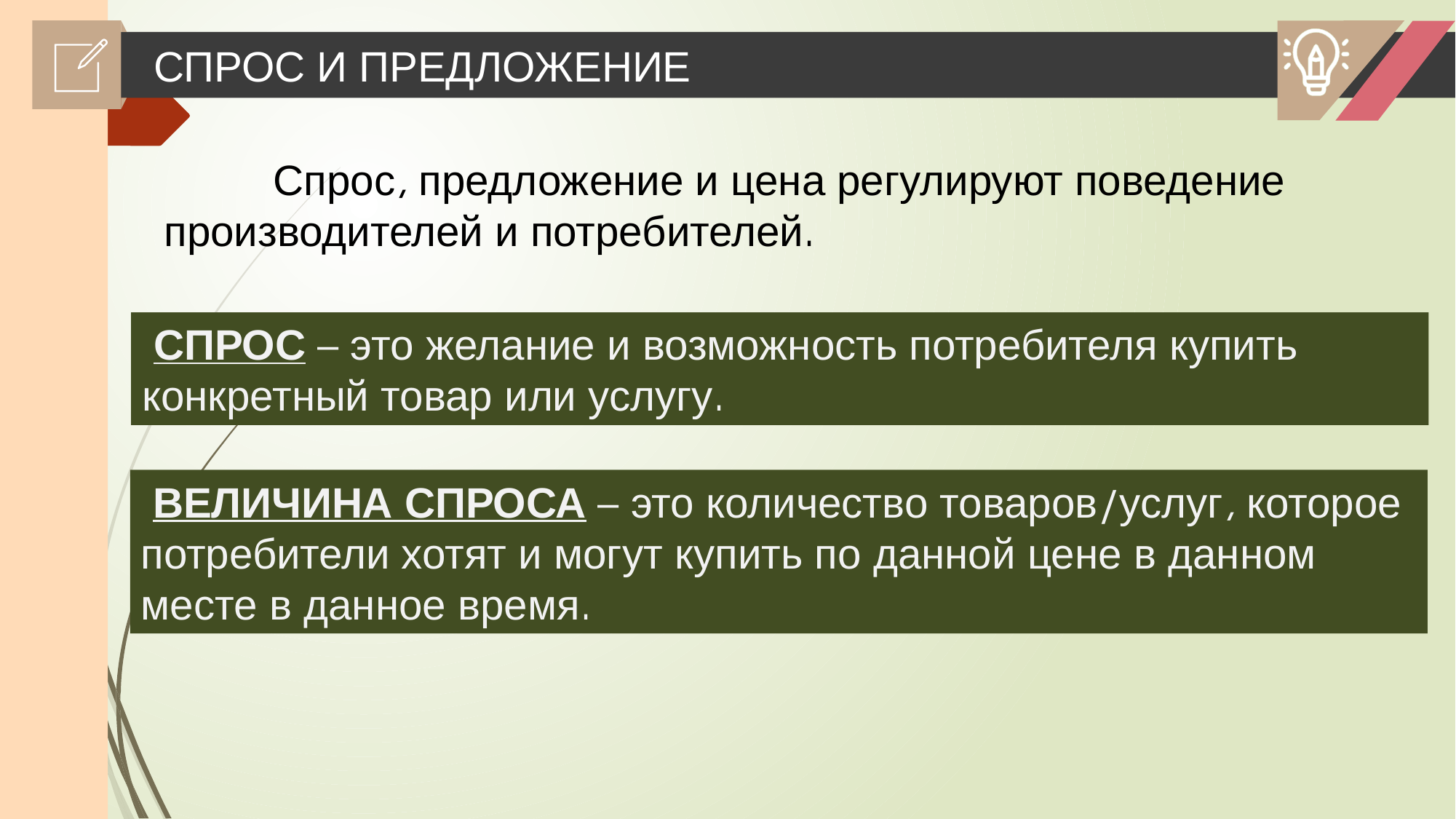

СПРОС И ПРЕДЛОЖЕНИЕ

	Спрос, предложение и цена регулируют поведение производителей и потребителей.
 СПРОС – это желание и возможность потребителя купить конкретный товар или услугу.
 ВЕЛИЧИНА СПРОСА – это количество товаров/услуг, которое потребители хотят и могут купить по данной цене в данном месте в данное время.